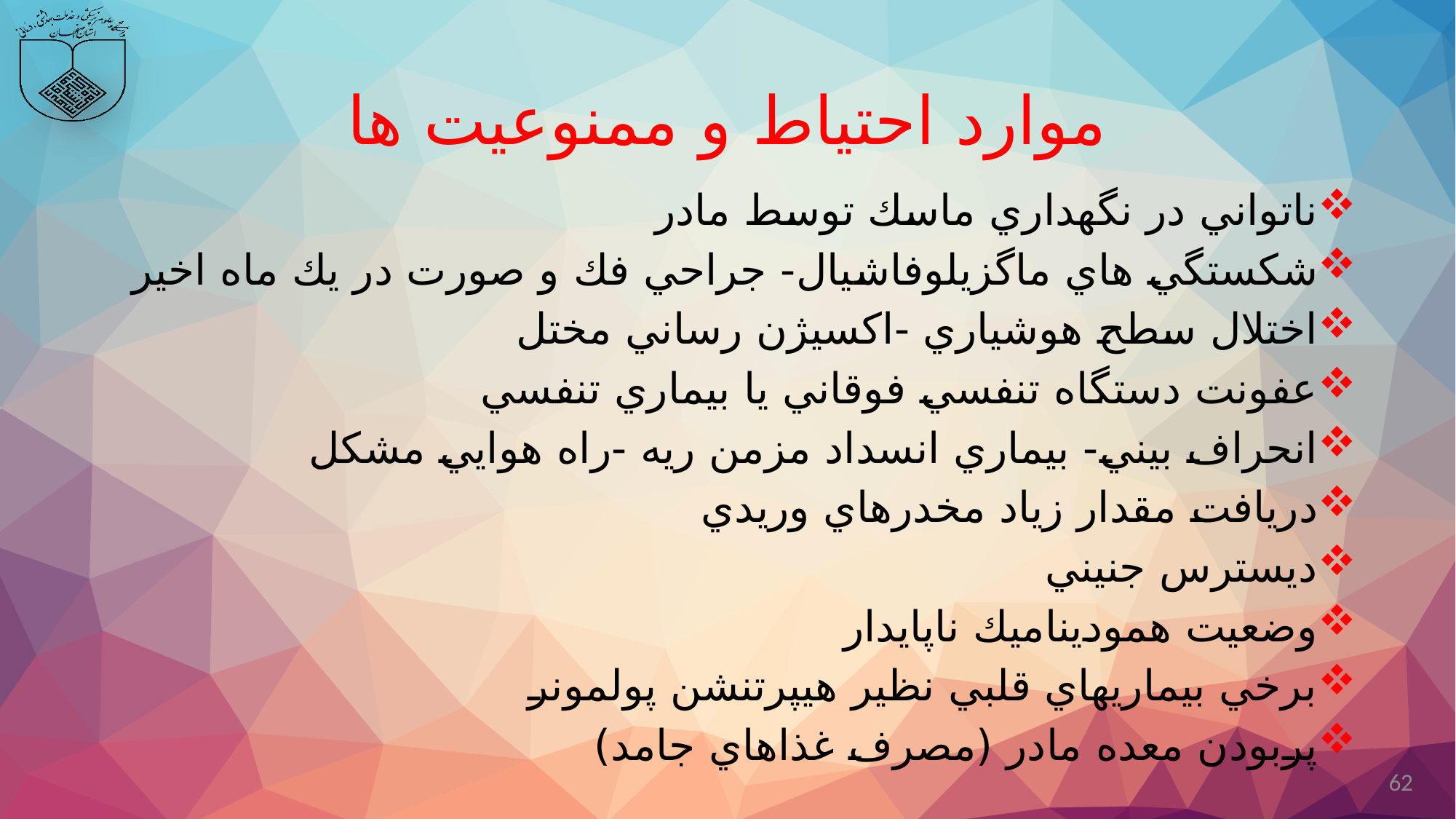

# موارد احتياط و ممنوعيت ها
ناتواني در نگهداري ماسك توسط مادر
شكستگي هاي ماگزيلوفاشيال- جراحي فك و صورت در يك ماه اخير
اختلال سطح هوشياري -اكسيژن رساني مختل
عفونت دستگاه تنفسي فوقاني يا بيماري تنفسي
انحراف بيني- بيماري انسداد مزمن ريه -راه هوايي مشكل
دريافت مقدار زياد مخدرهاي وريدي
ديسترس جنيني
وضعيت هموديناميك ناپايدار
برخي بيماريهاي قلبي نظير هيپرتنشن پولمونر
پربودن معده مادر (مصرف غذاهاي جامد)
62